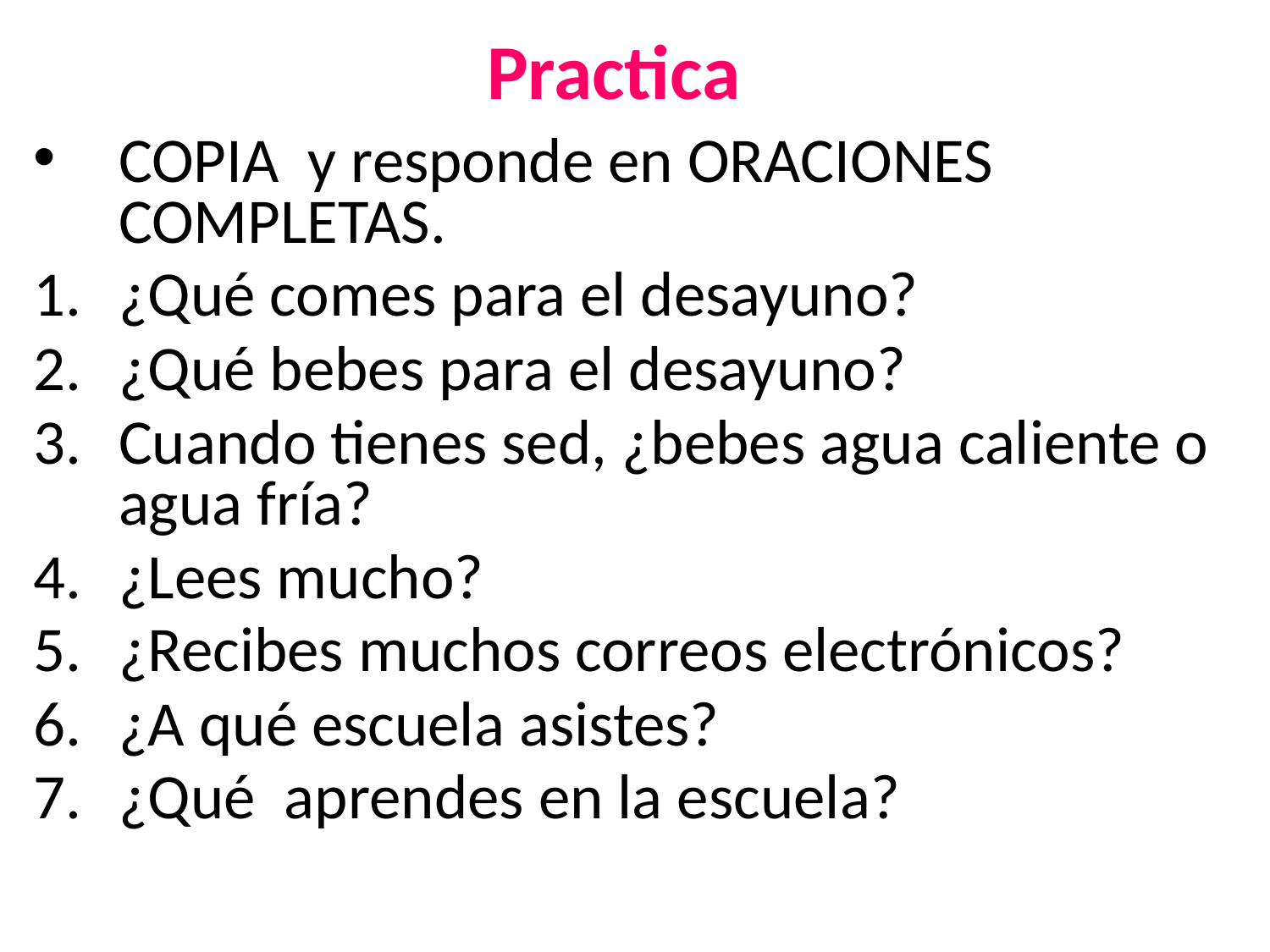

# Practica
COPIA  y responde en ORACIONES COMPLETAS.
¿Qué comes para el desayuno?
¿Qué bebes para el desayuno?
Cuando tienes sed, ¿bebes agua caliente o agua fría?
¿Lees mucho?
¿Recibes muchos correos electrónicos?
¿A qué escuela asistes?
¿Qué  aprendes en la escuela?